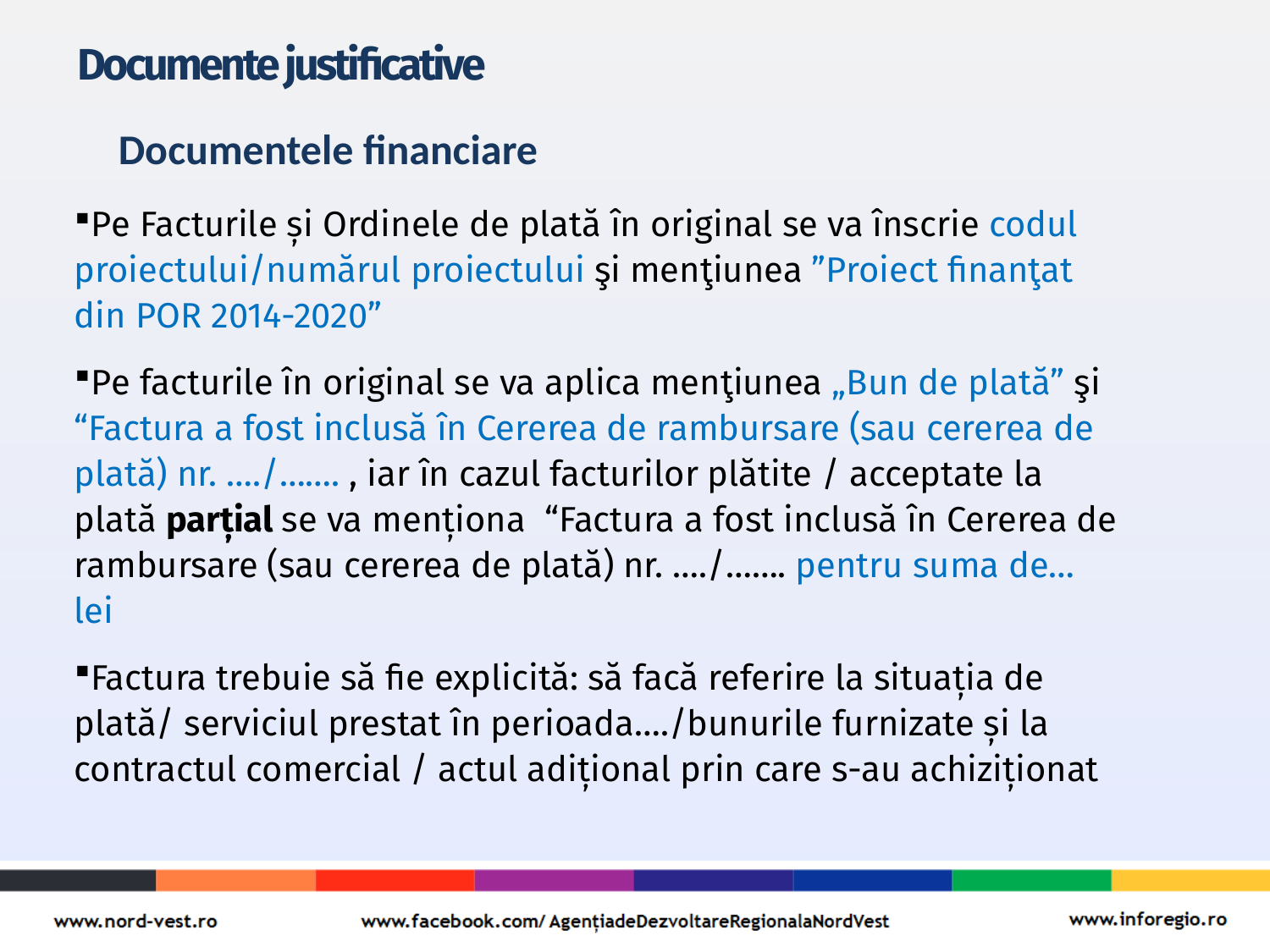

# Documente justificative
Documentele financiare
Pe Facturile și Ordinele de plată în original se va înscrie codul proiectului/numărul proiectului şi menţiunea ”Proiect finanţat din POR 2014-2020”
Pe facturile în original se va aplica menţiunea „Bun de plată” şi “Factura a fost inclusă în Cererea de rambursare (sau cererea de plată) nr. …./……. , iar în cazul facturilor plătite / acceptate la plată parțial se va menționa  “Factura a fost inclusă în Cererea de rambursare (sau cererea de plată) nr. …./……. pentru suma de… lei
Factura trebuie să fie explicită: să facă referire la situația de plată/ serviciul prestat în perioada…./bunurile furnizate și la contractul comercial / actul adițional prin care s-au achiziționat